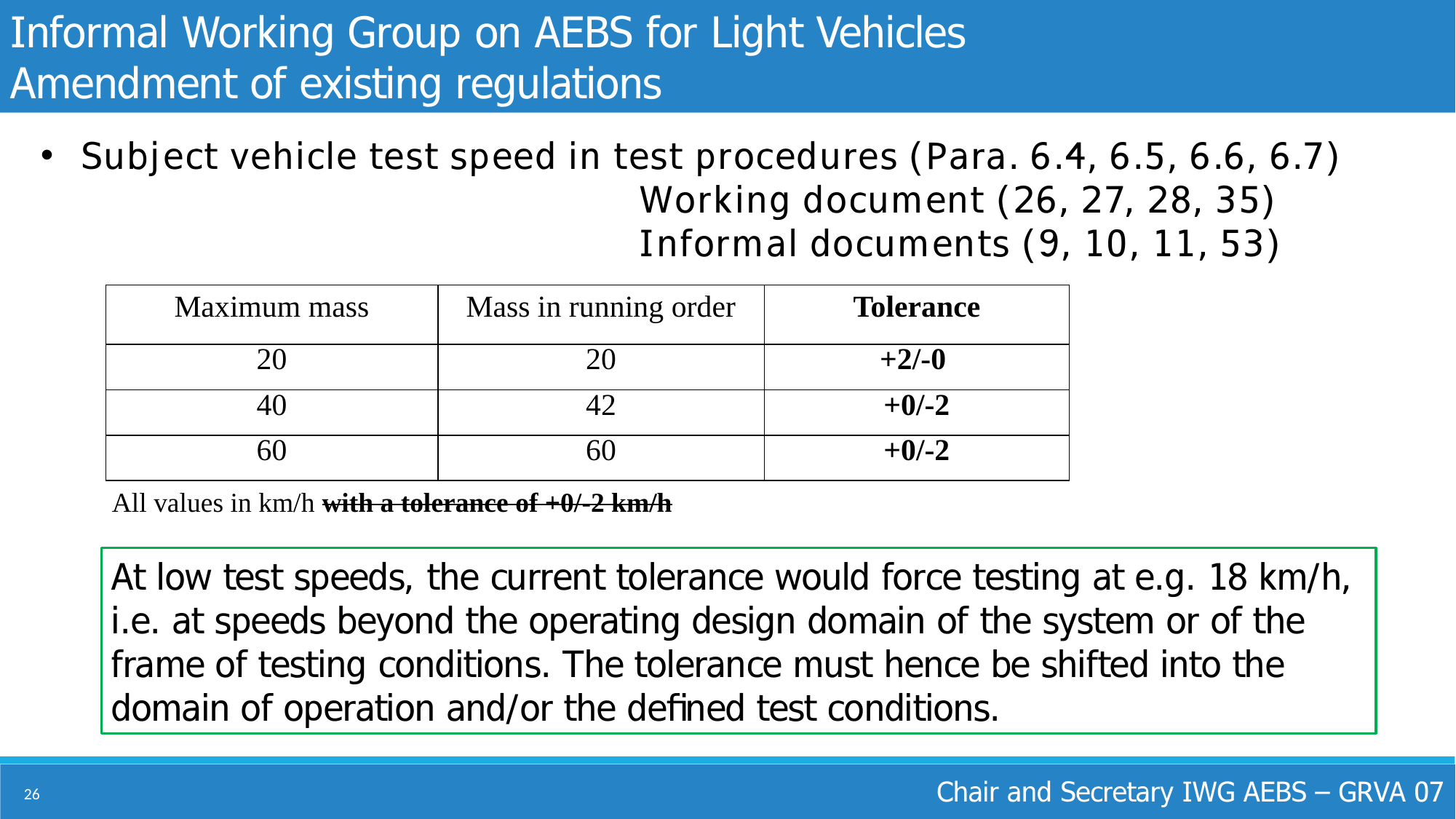

Informal Working Group on AEBS for Light Vehicles
Amendment of existing regulations
Subject vehicle test speed in test procedures (Para. 6.4, 6.5, 6.6, 6.7)
Working document (26, 27, 28, 35)
Informal documents (9, 10, 11, 53)
| Maximum mass | Mass in running order | Tolerance |
| --- | --- | --- |
| 20 | 20 | +2/-0 |
| 40 | 42 | +0/-2 |
| 60 | 60 | +0/-2 |
All values in km/h with a tolerance of +0/-2 km/h
At low test speeds, the current tolerance would force testing at e.g. 18 km/h, i.e. at speeds beyond the operating design domain of the system or of the frame of testing conditions. The tolerance must hence be shifted into the domain of operation and/or the defined test conditions.
Chair and Secretary IWG AEBS – GRVA 07
26